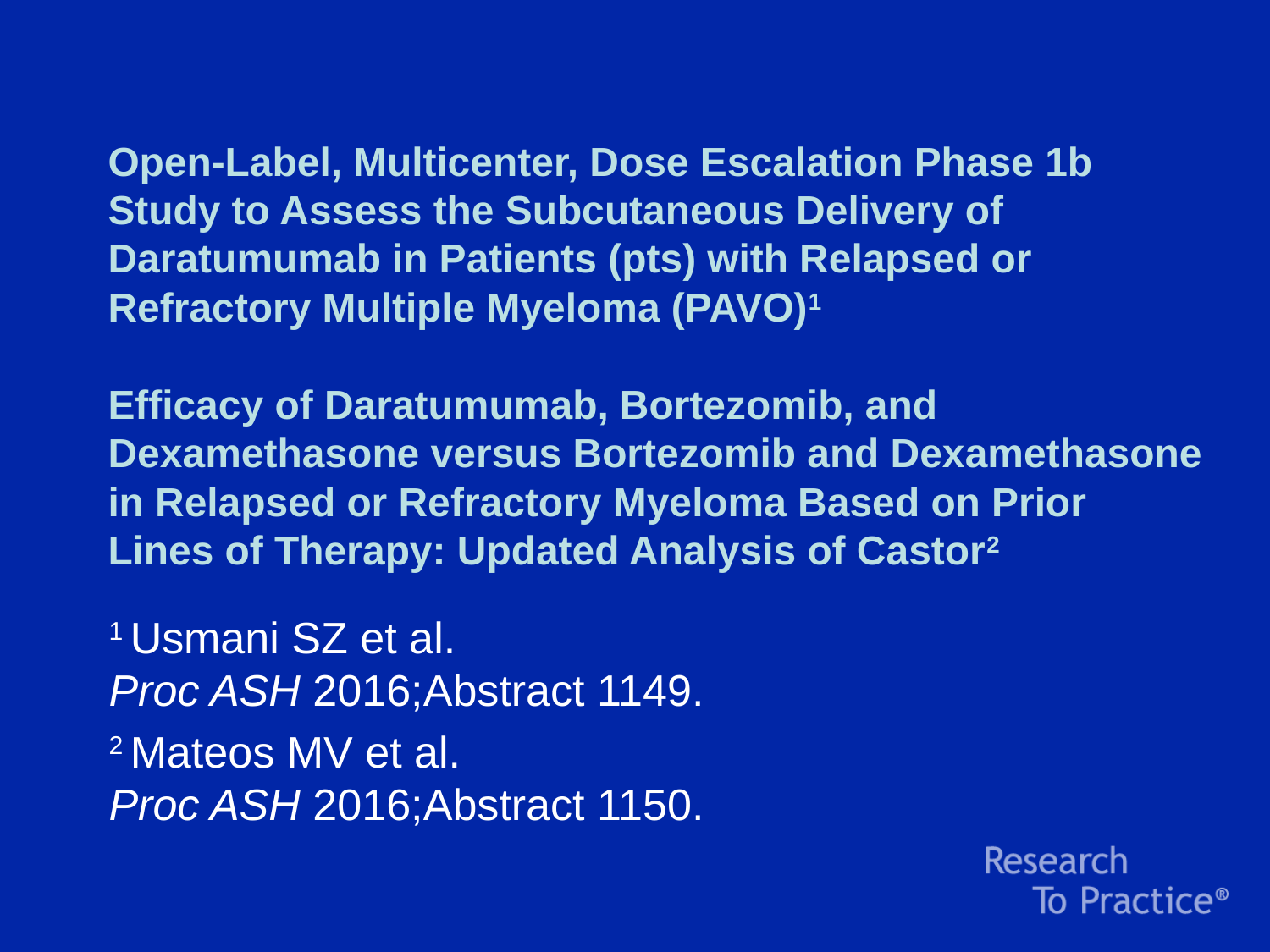

# Open-Label, Multicenter, Dose Escalation Phase 1b Study to Assess the Subcutaneous Delivery of Daratumumab in Patients (pts) with Relapsed or Refractory Multiple Myeloma (PAVO)1 Efficacy of Daratumumab, Bortezomib, and Dexamethasone versus Bortezomib and Dexamethasone in Relapsed or Refractory Myeloma Based on Prior Lines of Therapy: Updated Analysis of Castor2
1 Usmani SZ et al.
Proc ASH 2016;Abstract 1149.
2 Mateos MV et al.
Proc ASH 2016;Abstract 1150.